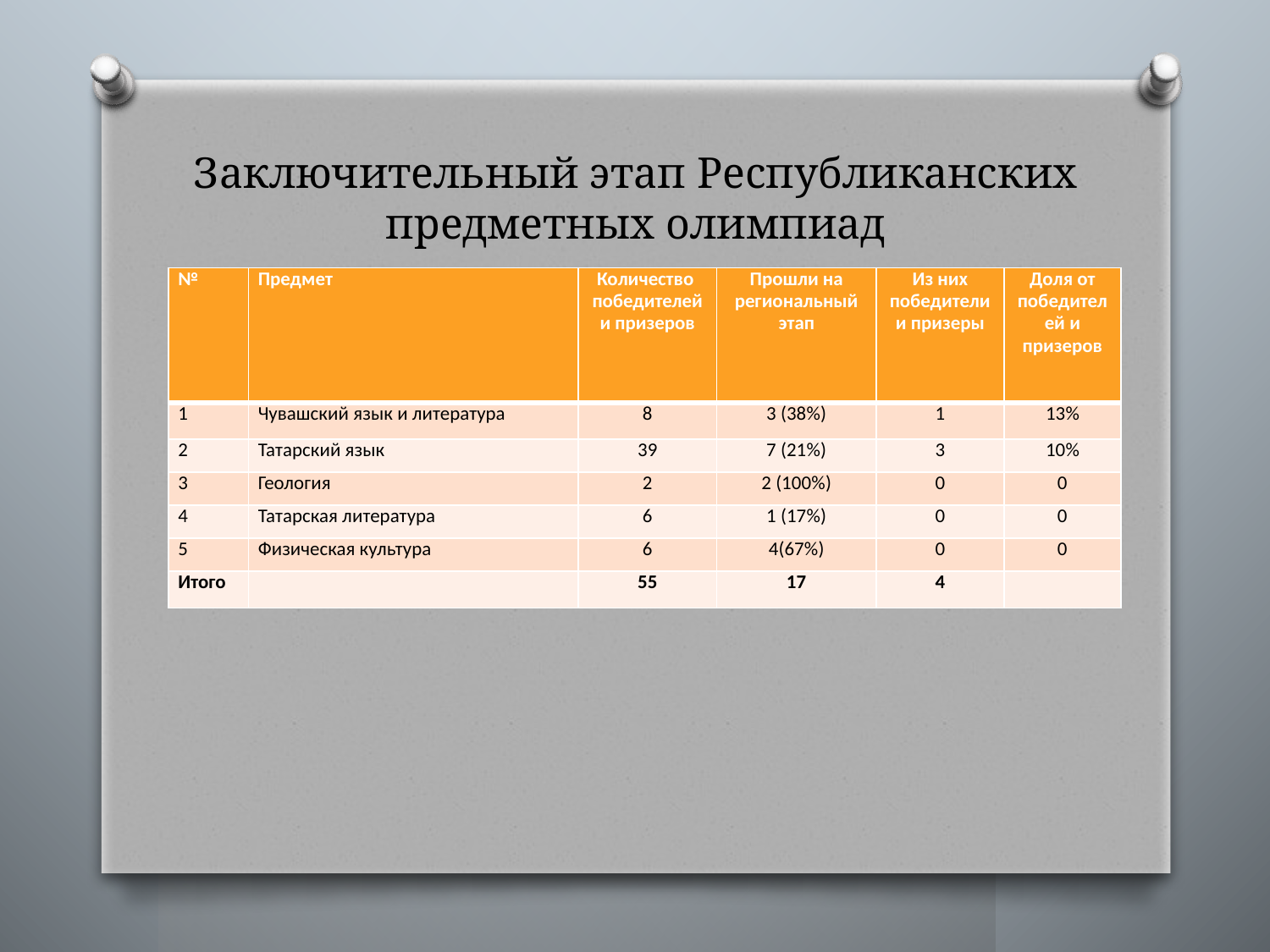

# Заключительный этап Республиканских предметных олимпиад
| № | Предмет | Количество победителей и призеров | Прошли на региональный этап | Из них победители и призеры | Доля от победителей и призеров |
| --- | --- | --- | --- | --- | --- |
| 1 | Чувашский язык и литература | 8 | 3 (38%) | 1 | 13% |
| 2 | Татарский язык | 39 | 7 (21%) | 3 | 10% |
| 3 | Геология | 2 | 2 (100%) | 0 | 0 |
| 4 | Татарская литература | 6 | 1 (17%) | 0 | 0 |
| 5 | Физическая культура | 6 | 4(67%) | 0 | 0 |
| Итого |  | 55 | 17 | 4 |  |